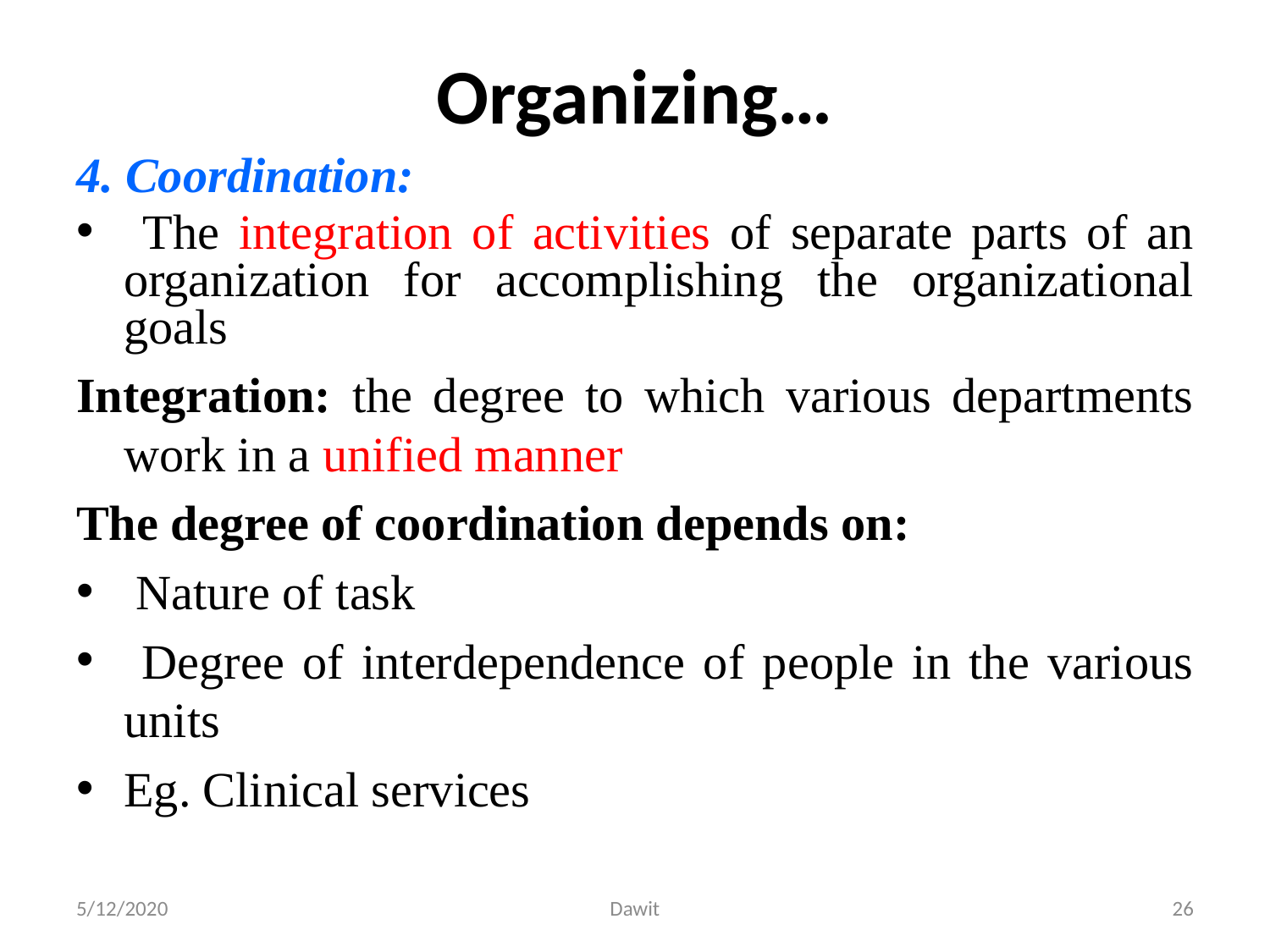

# Organizing…
4. Coordination:
 The integration of activities of separate parts of an organization for accomplishing the organizational goals
Integration: the degree to which various departments work in a unified manner
The degree of coordination depends on:
 Nature of task
 Degree of interdependence of people in the various units
Eg. Clinical services

5/12/2020
Dawit
26